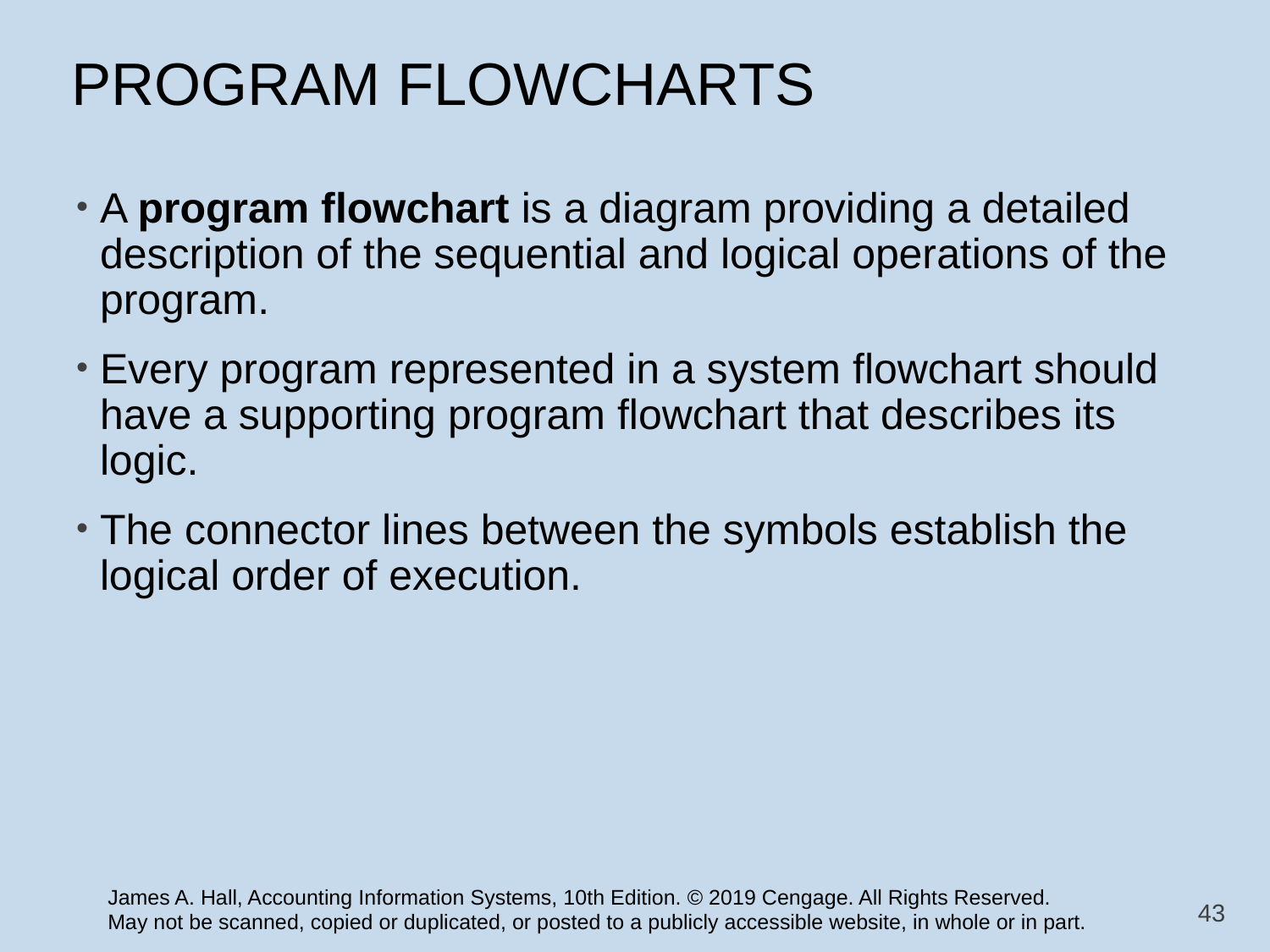

# PROGRAM FLOWCHARTS
A program flowchart is a diagram providing a detailed description of the sequential and logical operations of the program.
Every program represented in a system flowchart should have a supporting program flowchart that describes its logic.
The connector lines between the symbols establish the logical order of execution.

43